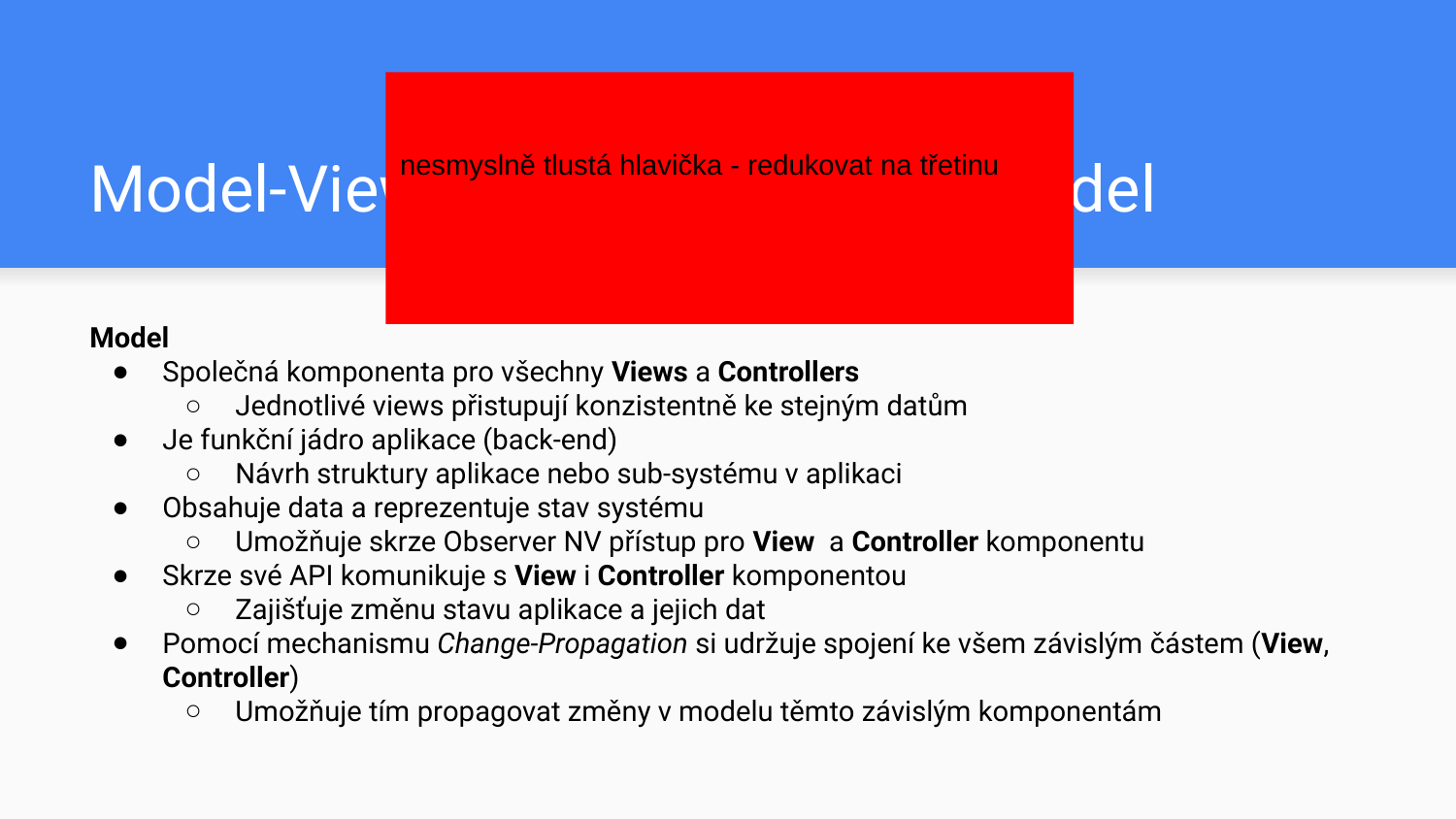

nesmyslně tlustá hlavička - redukovat na třetinu

# Model-View-Controller (MVC) - Model
Model
Společná komponenta pro všechny Views a Controllers
Jednotlivé views přistupují konzistentně ke stejným datům
Je funkční jádro aplikace (back-end)
Návrh struktury aplikace nebo sub-systému v aplikaci
Obsahuje data a reprezentuje stav systému
Umožňuje skrze Observer NV přístup pro View  a Controller komponentu
Skrze své API komunikuje s View i Controller komponentou
Zajišťuje změnu stavu aplikace a jejich dat
Pomocí mechanismu Change-Propagation si udržuje spojení ke všem závislým částem (View, Controller)
Umožňuje tím propagovat změny v modelu těmto závislým komponentám